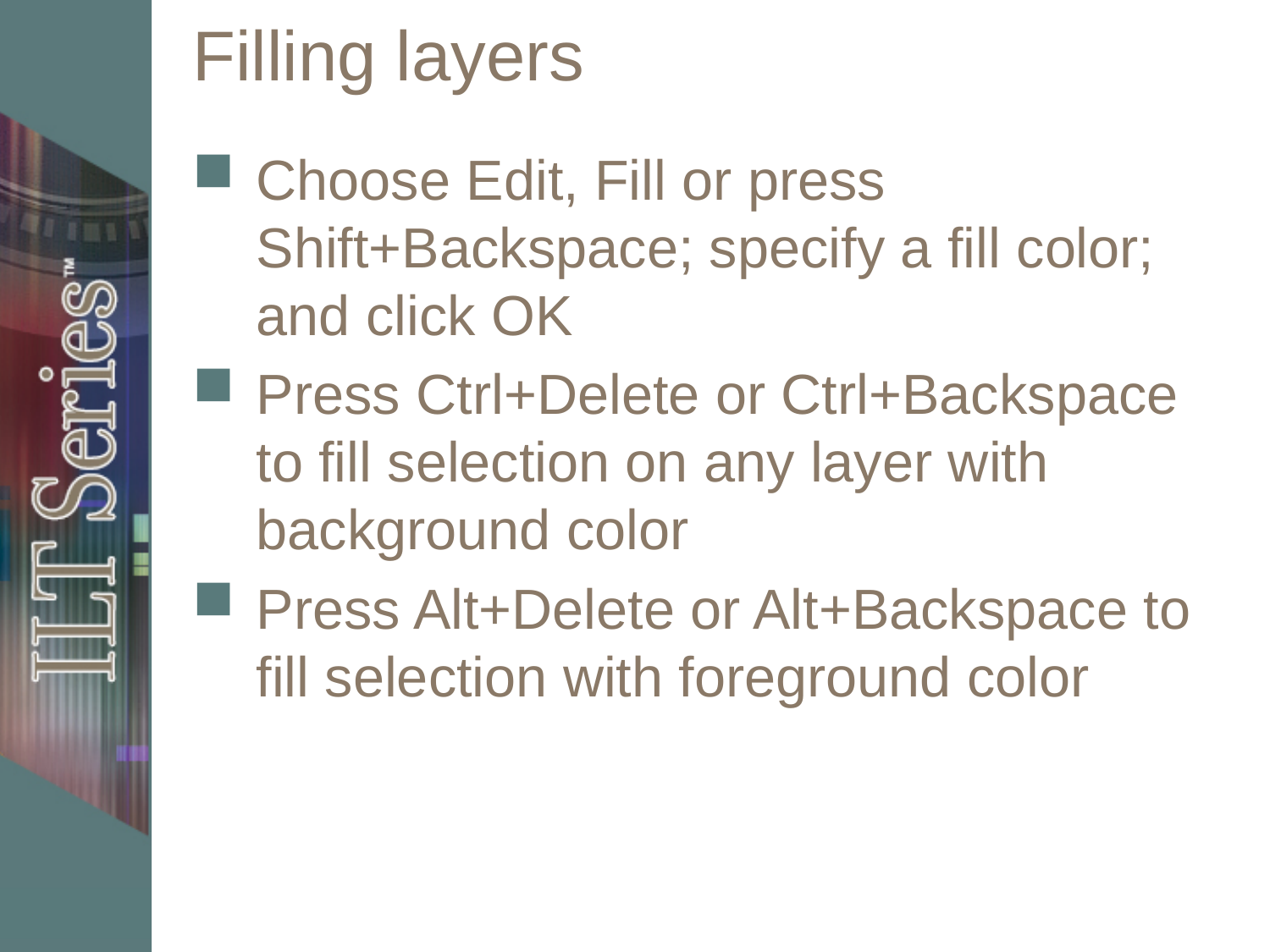

# Filling layers
Choose Edit, Fill or press Shift+Backspace; specify a fill color; and click OK
Press Ctrl+Delete or Ctrl+Backspace to fill selection on any layer with background color
Press Alt+Delete or Alt+Backspace to fill selection with foreground color